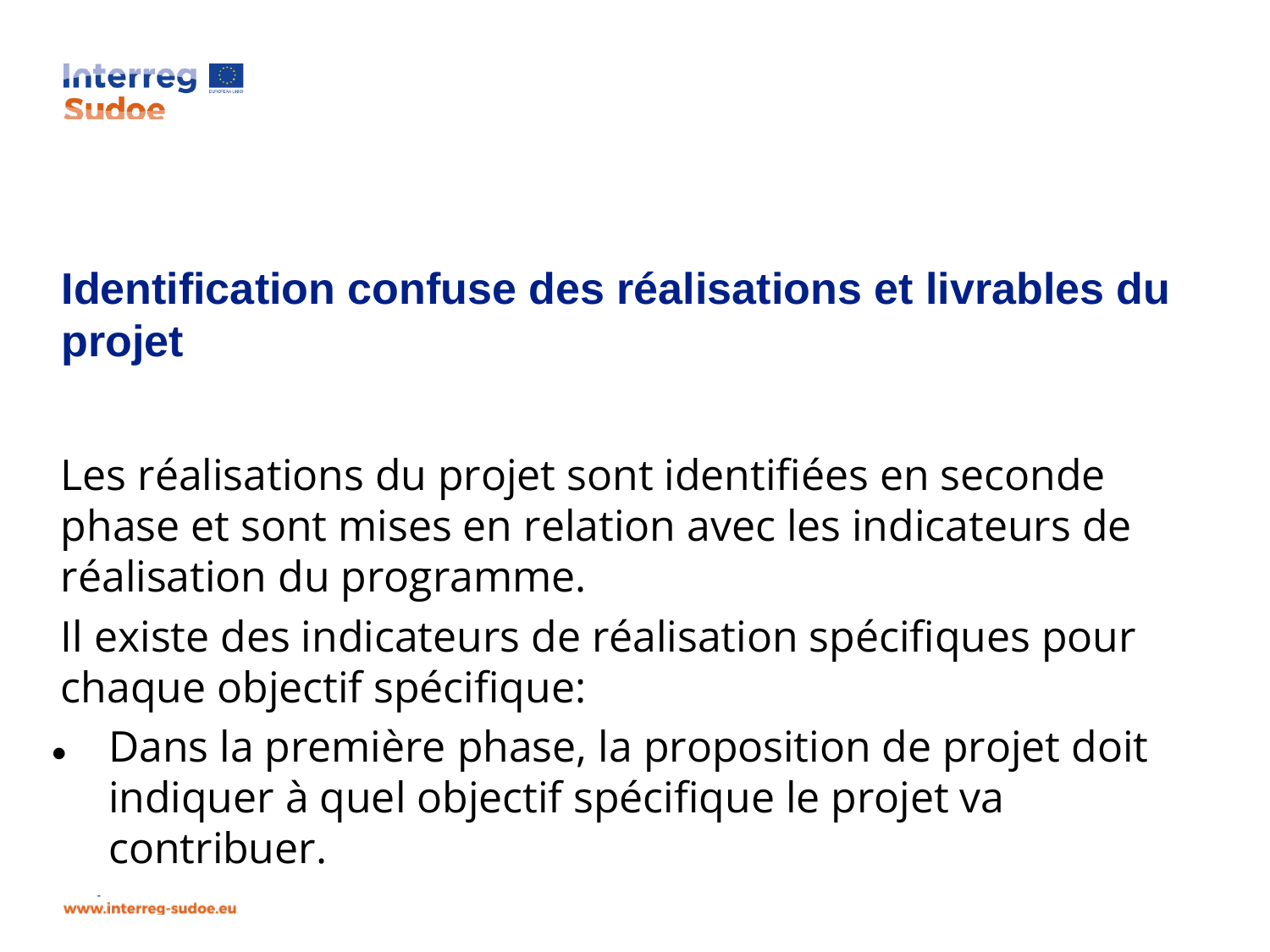

Les réalisations du projet sont identifiées en seconde phase et sont mises en relation avec les indicateurs de réalisation du programme.
Il existe des indicateurs de réalisation spécifiques pour chaque objectif spécifique:
Dans la première phase, la proposition de projet doit indiquer à quel objectif spécifique le projet va contribuer.
# Identification confuse des réalisations et livrables du projet